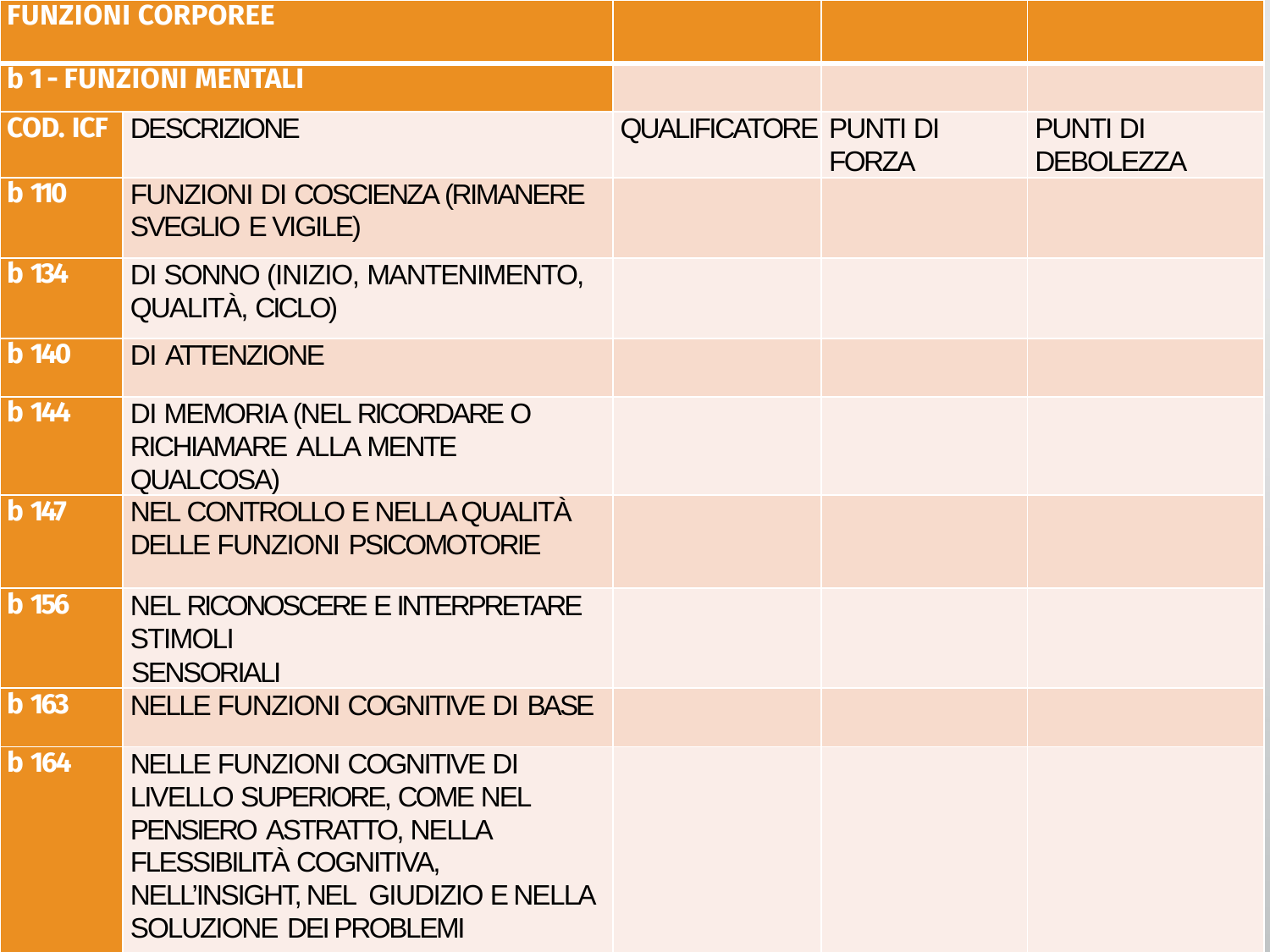

| FUNZIONI CORPOREE |  |  |  |  |
| --- | --- | --- | --- | --- |
| b 1 - FUNZIONI MENTALI |  |  |  |  |
| COD. ICF | DESCRIZIONE | QUALIFICATORE | PUNTI DI FORZA | PUNTI DI DEBOLEZZA |
| b 110 | FUNZIONI DI COSCIENZA (RIMANERE SVEGLIO E VIGILE) |  |  |  |
| b 134 | DI SONNO (INIZIO, MANTENIMENTO, QUALITÀ, CICLO) |  |  |  |
| b 140 | DI ATTENZIONE |  |  |  |
| b 144 | DI MEMORIA (NEL RICORDARE O RICHIAMARE ALLA MENTE QUALCOSA) |  |  |  |
| b 147 | NEL CONTROLLO E NELLA QUALITÀ DELLE FUNZIONI PSICOMOTORIE |  |  |  |
| b 156 | NEL RICONOSCERE E INTERPRETARE STIMOLI SENSORIALI |  |  |  |
| b 163 | NELLE FUNZIONI COGNITIVE DI BASE |  |  |  |
| b 164 | NELLE FUNZIONI COGNITIVE DI LIVELLO SUPERIORE, COME NEL PENSIERO ASTRATTO, NELLA FLESSIBILITÀ COGNITIVA, NELL’INSIGHT, NEL GIUDIZIO E NELLA SOLUZIONE DEI PROBLEMI |  |  |  |